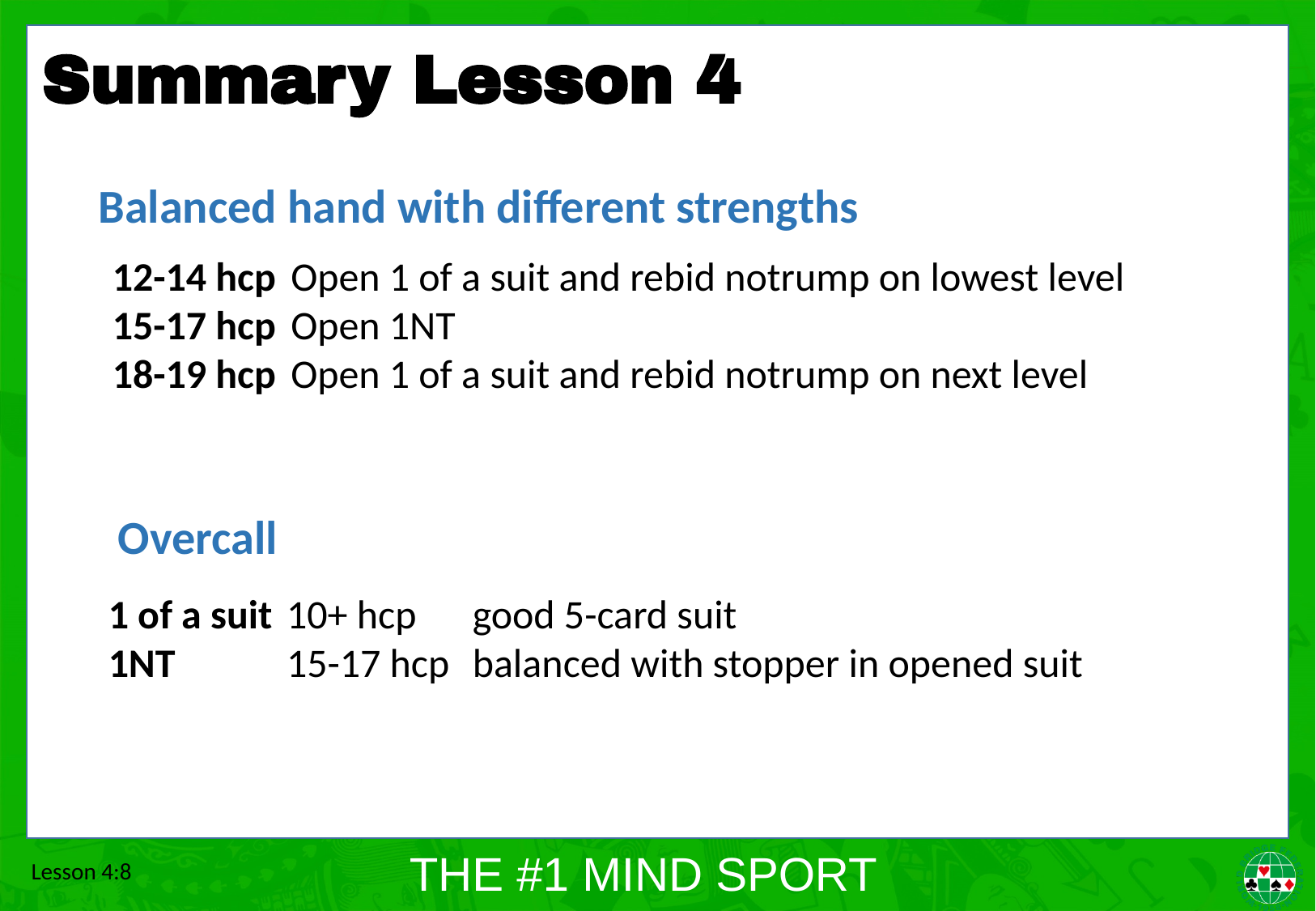

# Summary Lesson 4
Balanced hand with different strengths
12-14 hcp	Open 1 of a suit and rebid notrump on lowest level
15-17 hcp 	Open 1NT
18-19 hcp	Open 1 of a suit and rebid notrump on next level

Overcall
1 of a suit	10+ hcp	good 5-card suit
1NT	15-17 hcp	balanced with stopper in opened suit